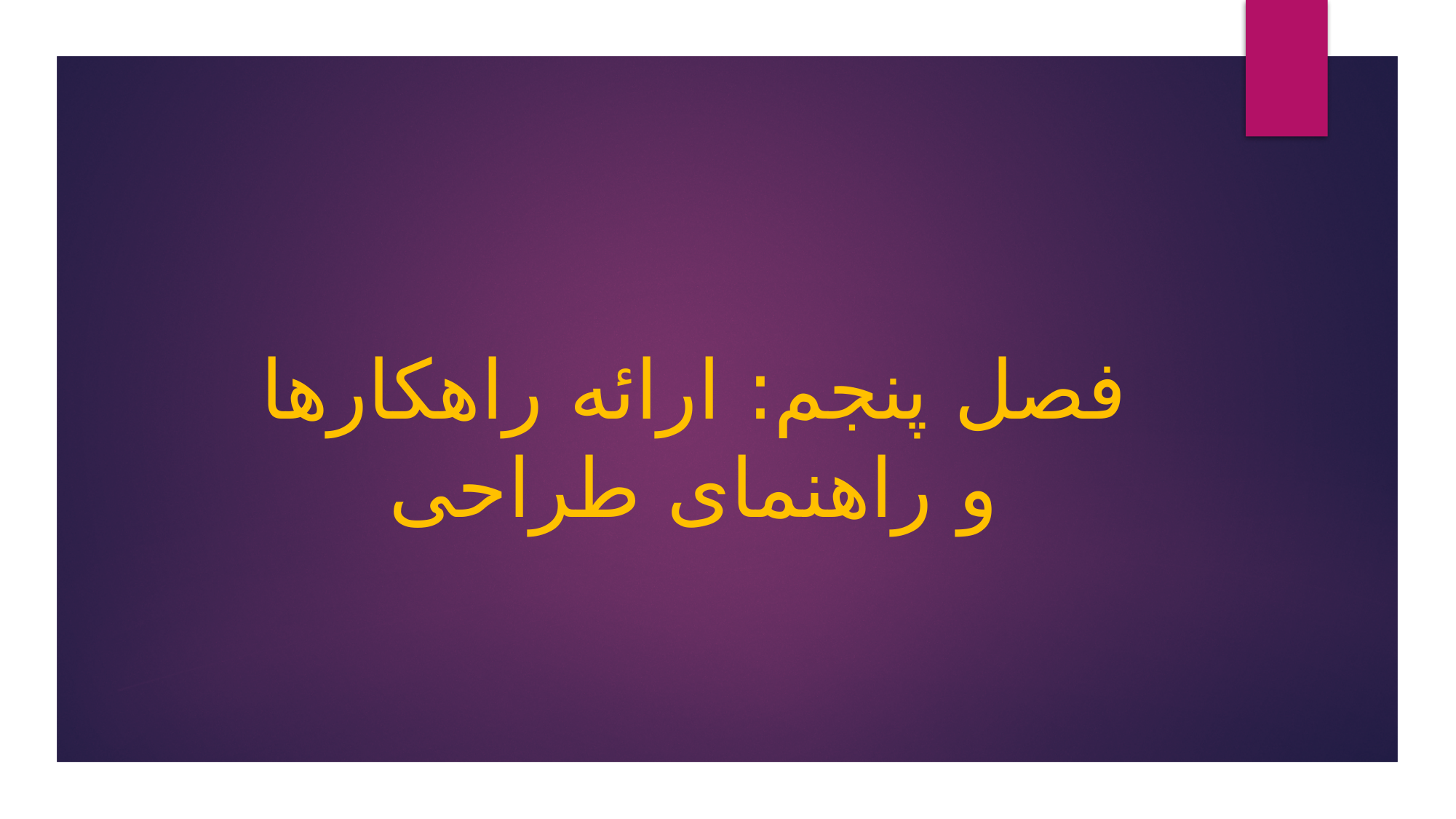

فصل پنجم: ارائه راهکارها و راهنمای طراحی